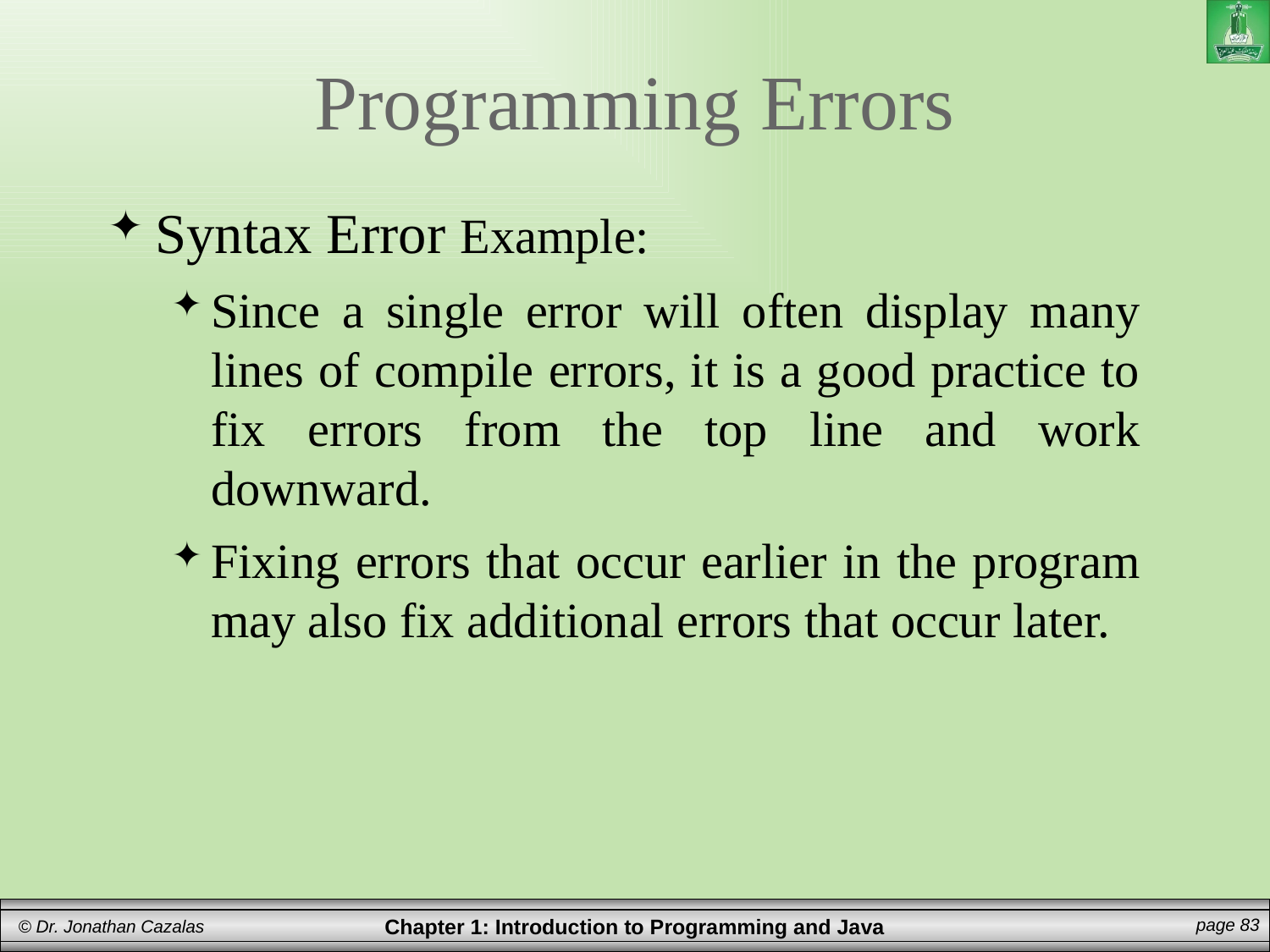

Programming Errors
Syntax Error Example:
Since a single error will often display many lines of compile errors, it is a good practice to fix errors from the top line and work downward.
Fixing errors that occur earlier in the program may also fix additional errors that occur later.